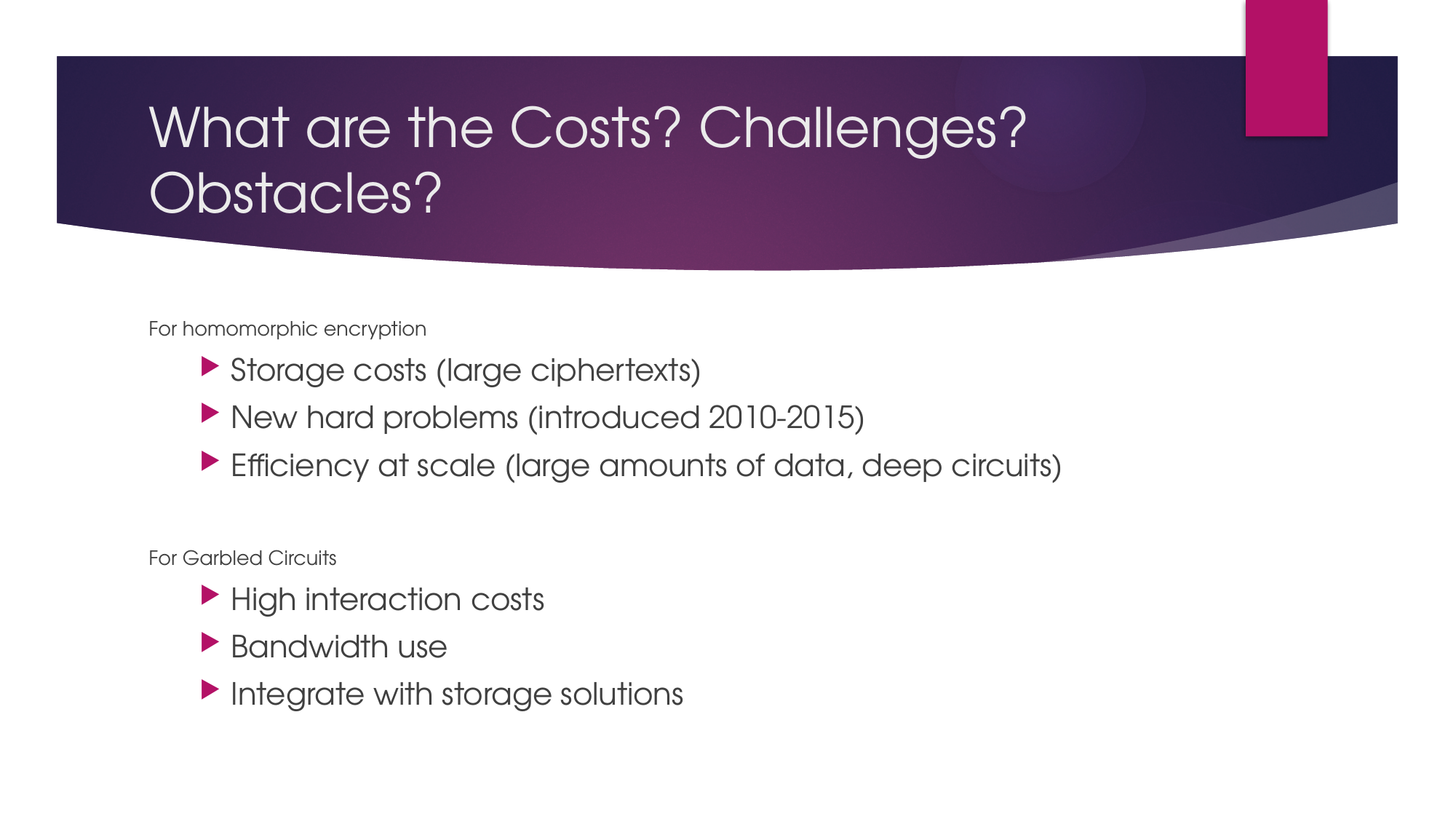

# What are the Costs? Challenges? Obstacles?
For homomorphic encryption
Storage costs (large ciphertexts)
New hard problems (introduced 2010-2015)
Efficiency at scale (large amounts of data, deep circuits)

For Garbled Circuits
High interaction costs
Bandwidth use
Integrate with storage solutions